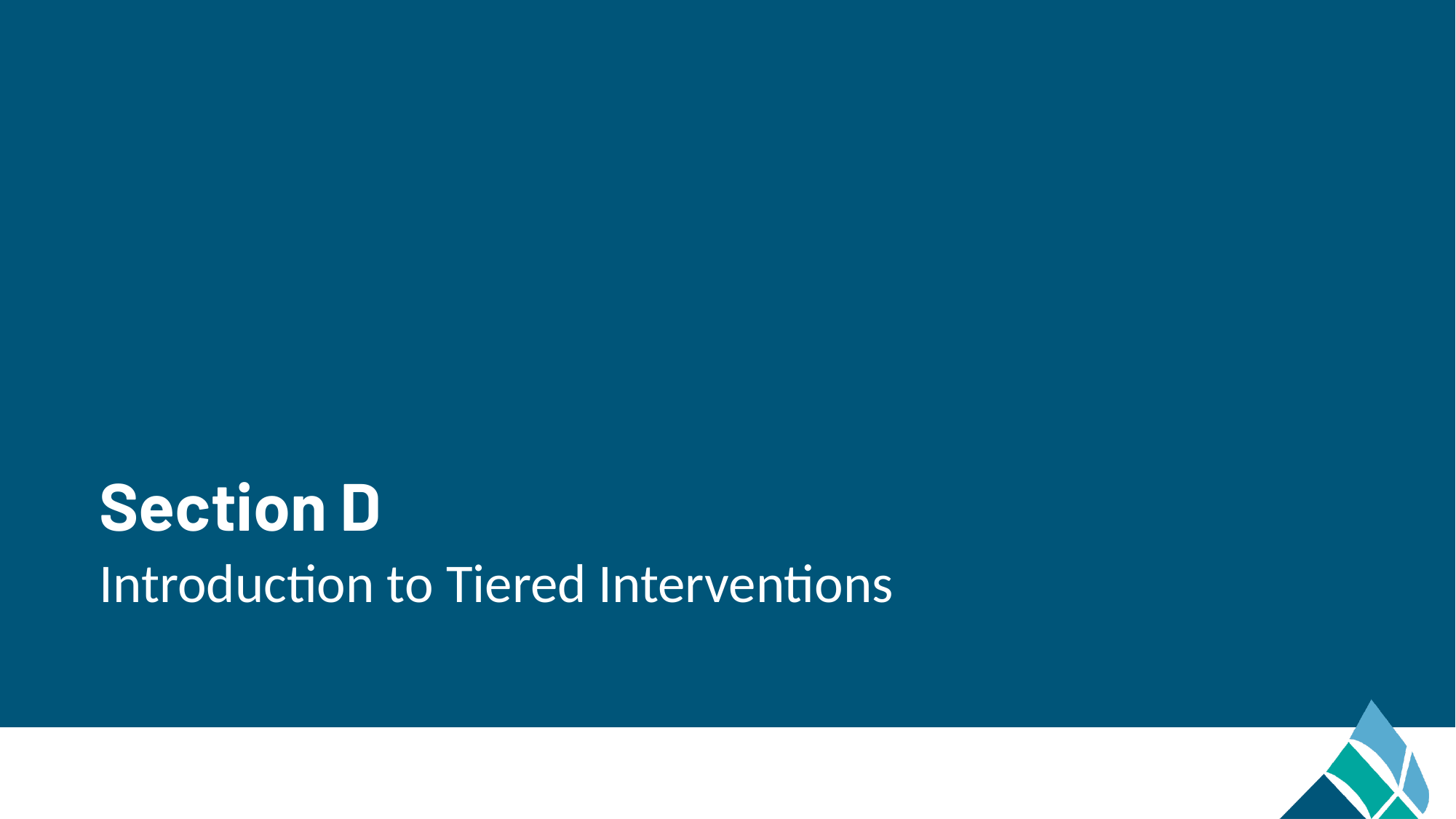

# Section D
Introduction to Tiered Interventions